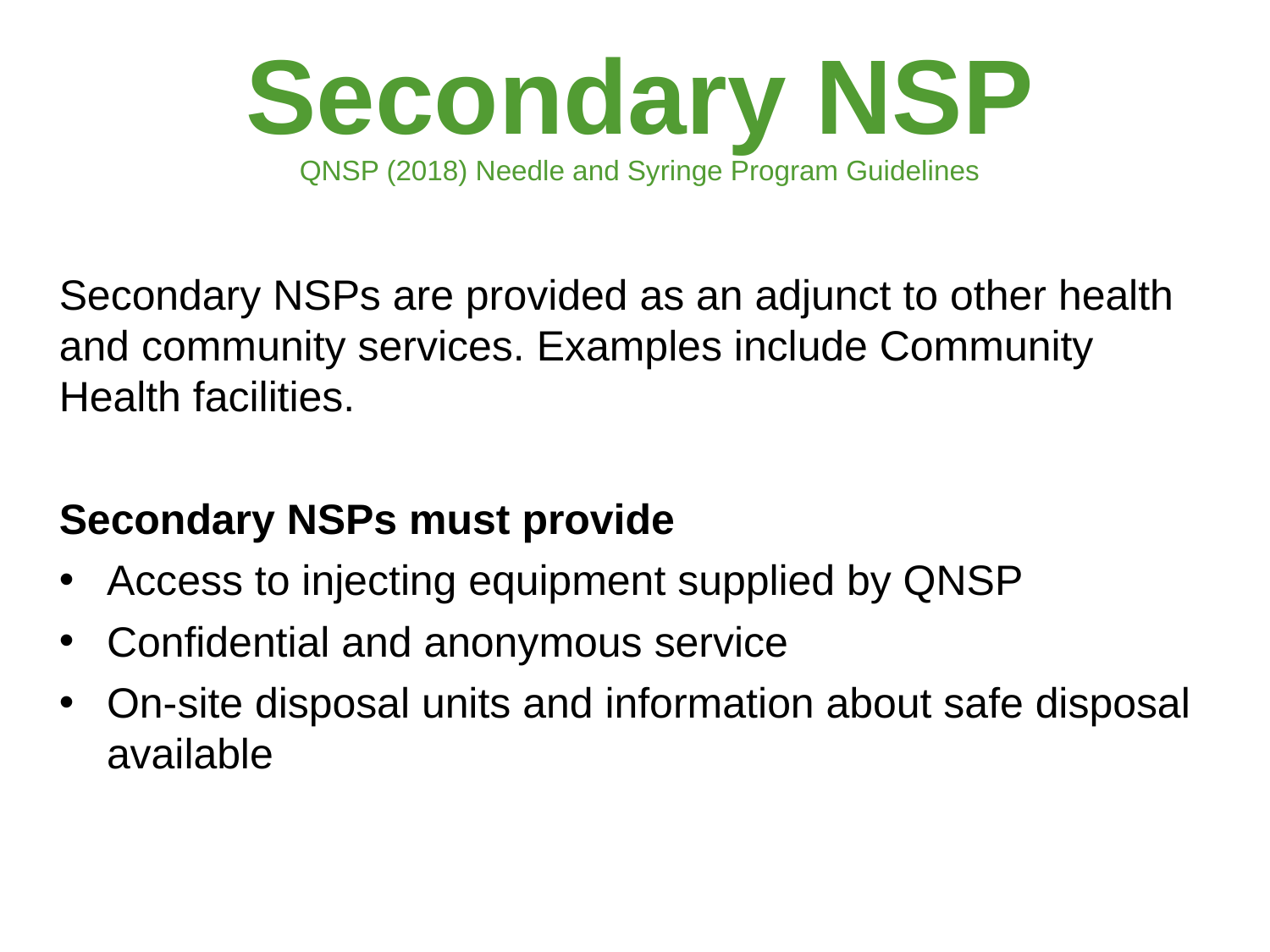

# Secondary NSP QNSP (2018) Needle and Syringe Program Guidelines
Secondary NSPs are provided as an adjunct to other health and community services. Examples include Community Health facilities.

Secondary NSPs must provide
Access to injecting equipment supplied by QNSP
Confidential and anonymous service
On-site disposal units and information about safe disposal available